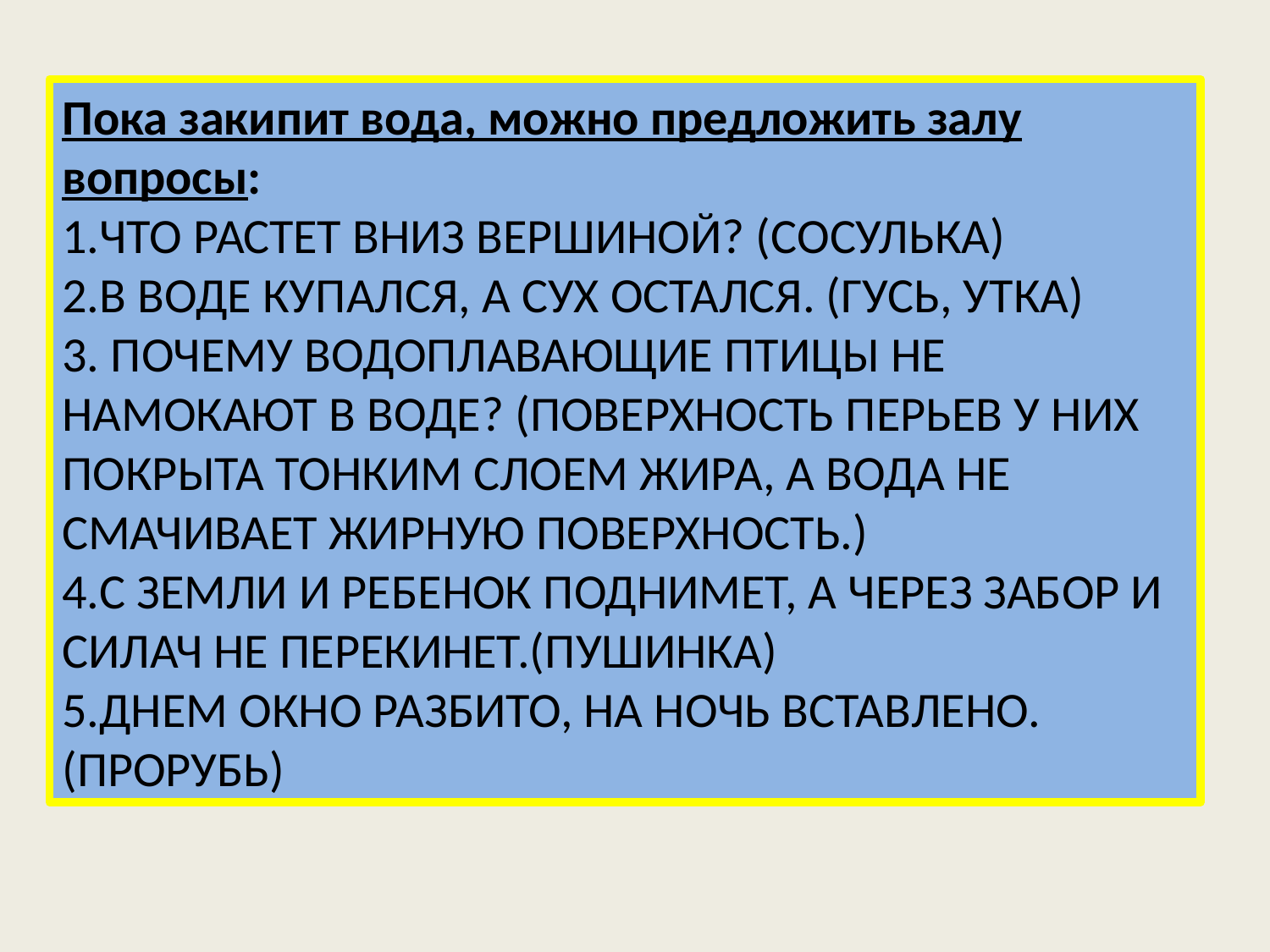

Пока закипит вода, можно предложить залу вопросы:
1.ЧТО РАСТЕТ ВНИЗ ВЕРШИНОЙ? (СОСУЛЬКА)
2.В ВОДЕ КУПАЛСЯ, А СУХ ОСТАЛСЯ. (ГУСЬ, УТКА)
3. ПОЧЕМУ ВОДОПЛАВАЮЩИЕ ПТИЦЫ НЕ НАМОКАЮТ В ВОДЕ? (ПОВЕРХНОСТЬ ПЕРЬЕВ У НИХ ПОКРЫТА ТОНКИМ СЛОЕМ ЖИРА, А ВОДА НЕ СМАЧИВАЕТ ЖИРНУЮ ПОВЕРХНОСТЬ.)
4.С ЗЕМЛИ И РЕБЕНОК ПОДНИМЕТ, А ЧЕРЕЗ ЗАБОР И СИЛАЧ НЕ ПЕРЕКИНЕТ.(ПУШИНКА)
5.ДНЕМ ОКНО РАЗБИТО, НА НОЧЬ ВСТАВЛЕНО. (ПРОРУБЬ)